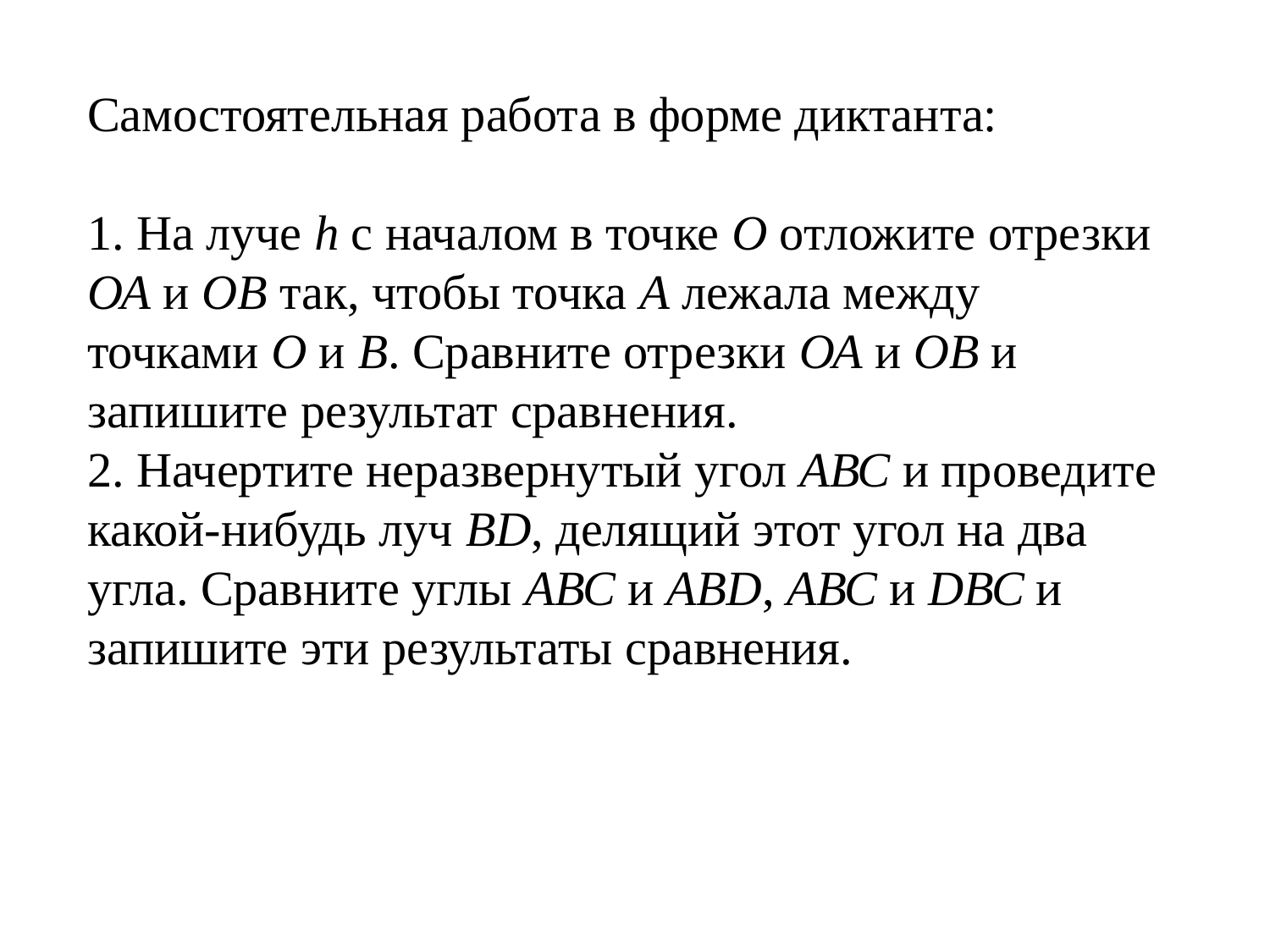

Самостоятельная работа в форме диктанта:

1. На луче h с началом в точке О отложите отрезки ОА и ОВ так, чтобы точка А лежала между точками О и В. Сравните отрезки ОА и ОВ и запишите результат сравнения.
2. Начертите неразвернутый угол АВС и проведите какой-нибудь луч ВD, делящий этот угол на два угла. Сравните углы АВС и АВD, АВС и DВС и запишите эти результаты сравнения.